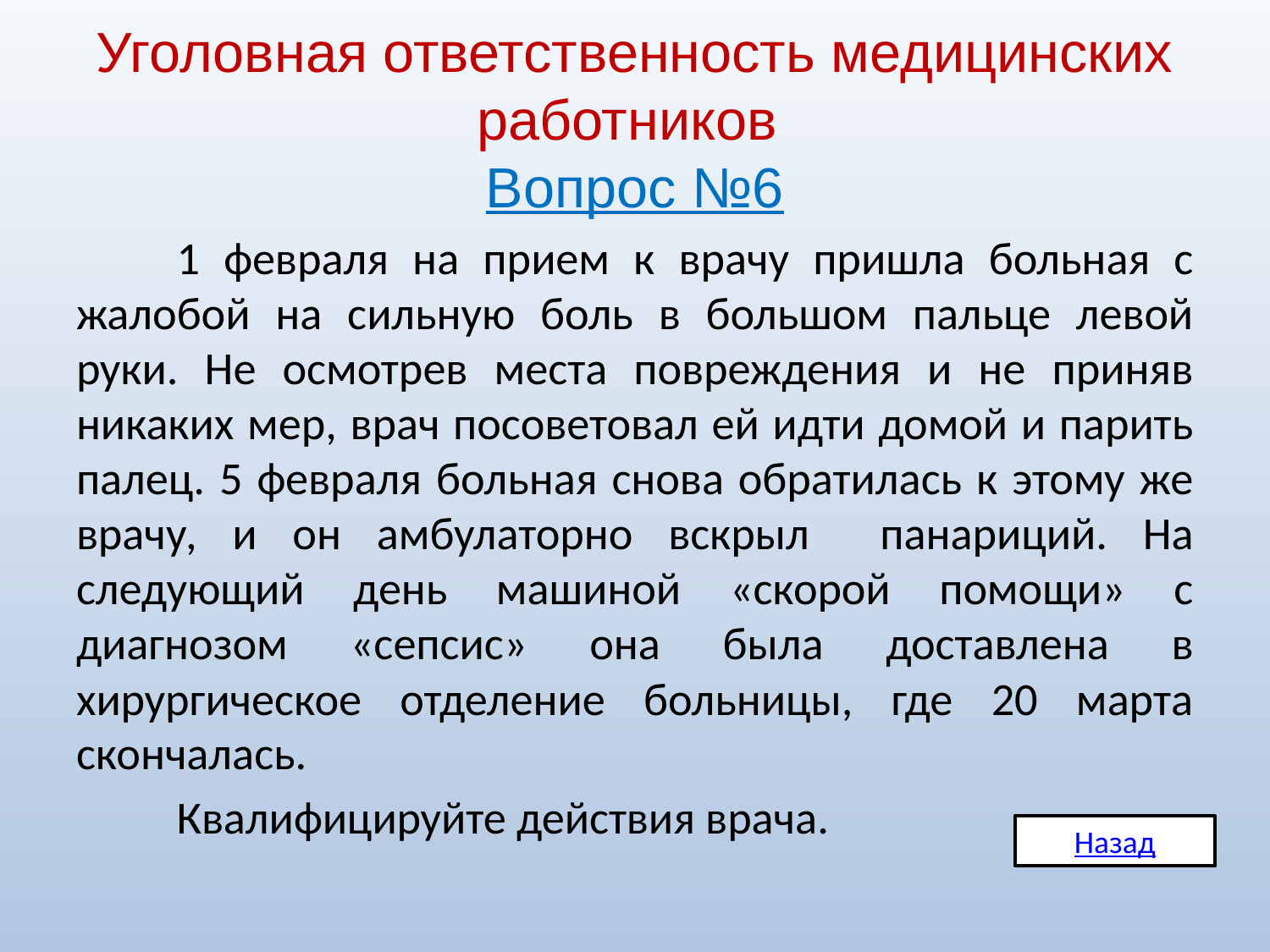

# Уголовная ответственность медицинских работников Вопрос №6
	1 февраля на прием к врачу пришла больная с жалобой на сильную боль в большом пальце левой руки. Не осмотрев места повреждения и не приняв никаких мер, врач посоветовал ей идти домой и парить палец. 5 февраля больная снова обратилась к этому же врачу, и он амбулаторно вскрыл  панариций. На следующий день машиной «скорой помощи» с диагнозом «сепсис» она была доставлена в хирургическое отделение больницы, где 20 марта скончалась.
	Квалифицируйте действия врача.

Назад